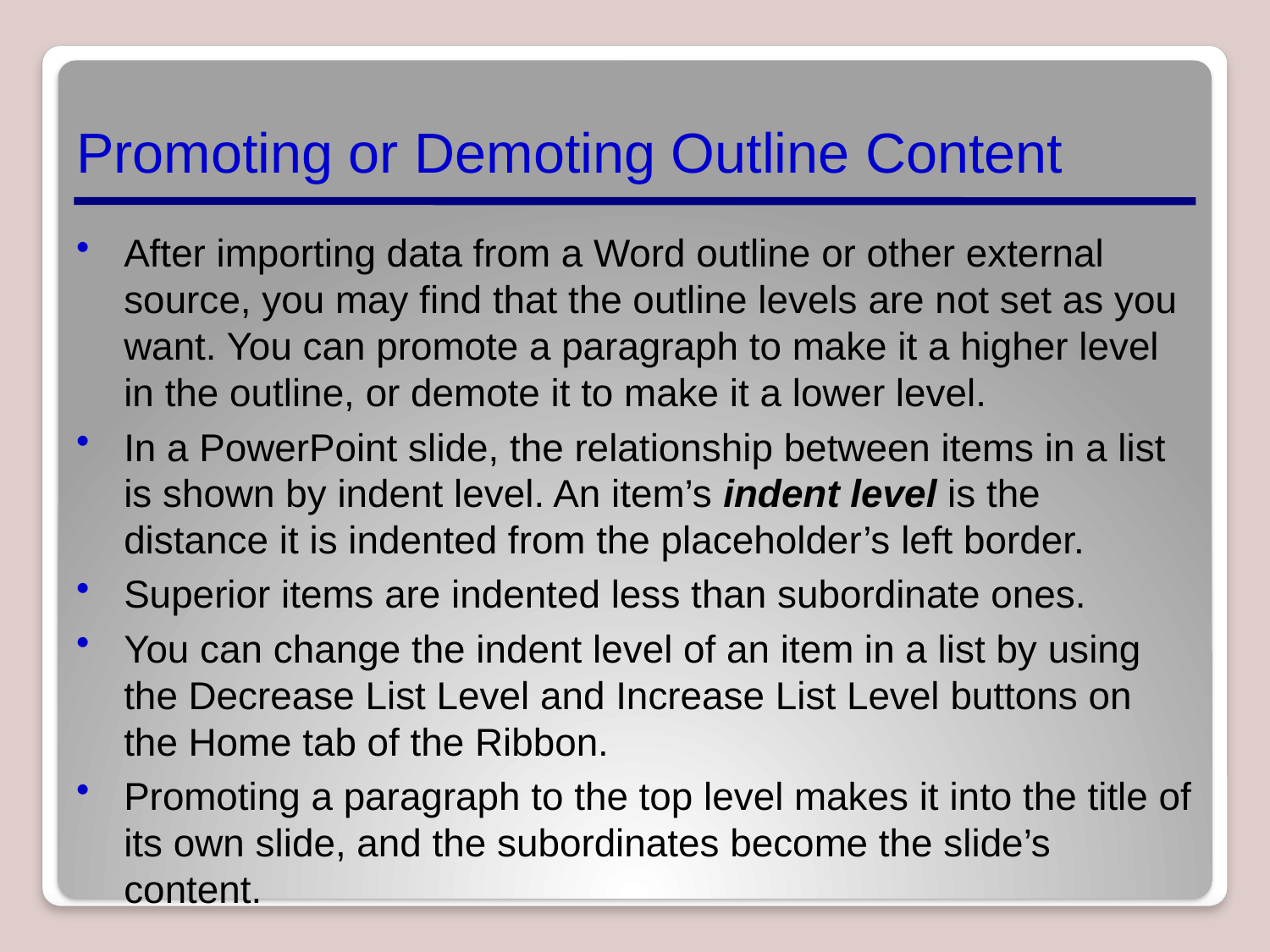

# Promoting or Demoting Outline Content
After importing data from a Word outline or other external source, you may find that the outline levels are not set as you want. You can promote a paragraph to make it a higher level in the outline, or demote it to make it a lower level.
In a PowerPoint slide, the relationship between items in a list is shown by indent level. An item’s indent level is the distance it is indented from the placeholder’s left border.
Superior items are indented less than subordinate ones.
You can change the indent level of an item in a list by using the Decrease List Level and Increase List Level buttons on the Home tab of the Ribbon.
Promoting a paragraph to the top level makes it into the title of its own slide, and the subordinates become the slide’s content.